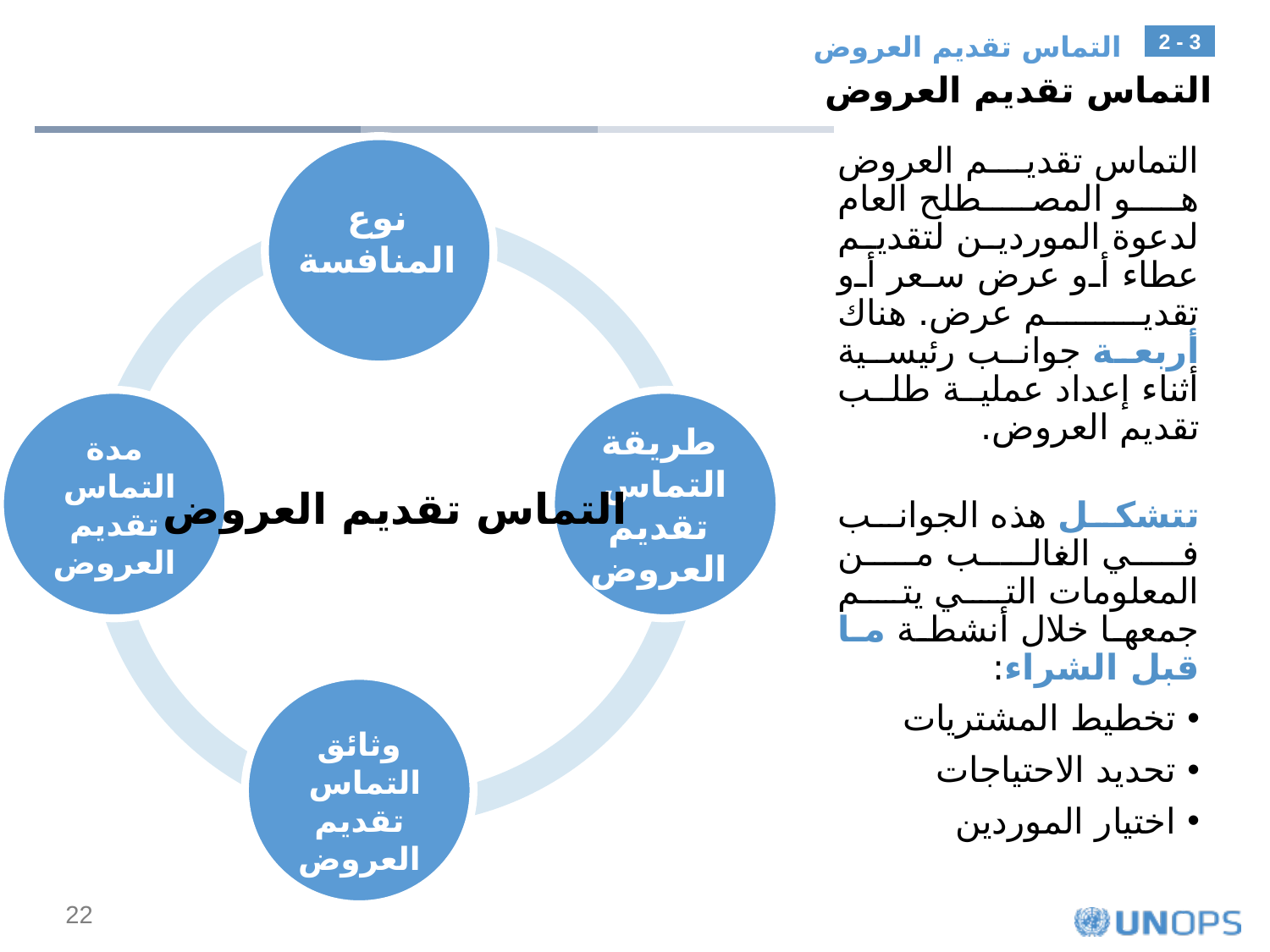

التماس تقديم العروض
2 - 3
التماس تقديم العروض

نوع المنافسة
التماس تقديم العروض هو المصطلح العام لدعوة الموردين لتقديم عطاء أو عرض سعر أو تقديم عرض. هناك أربعة جوانب رئيسية أثناء إعداد عملية طلب تقديم العروض.

تتشكل هذه الجوانب في الغالب من المعلومات التي يتم جمعها خلال أنشطة ما قبل الشراء:
 تخطيط المشتريات
 تحديد الاحتياجات
 اختيار الموردين

مدة التماس
تقديم العروض

طريقة التماس
تقديم العروض
التماس تقديم العروض

وثائق التماس
تقديم العروض